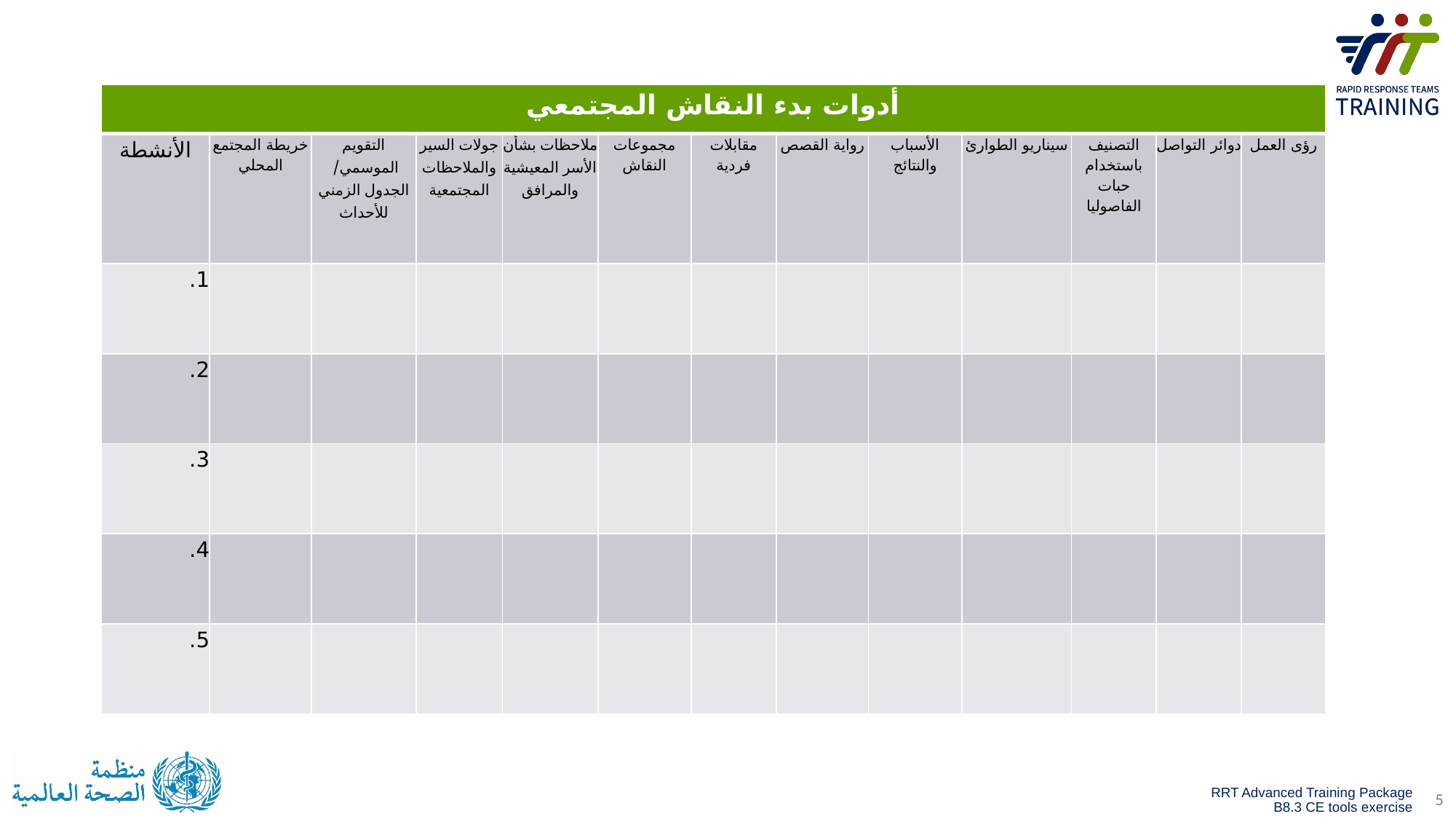

| أدوات بدء النقاش المجتمعي |  |  |  |  |  |  |  |  |  |  |  |  |
| --- | --- | --- | --- | --- | --- | --- | --- | --- | --- | --- | --- | --- |
| الأنشطة | خريطة المجتمع المحلي | التقويم الموسمي/ الجدول الزمني للأحداث | جولات السير والملاحظات المجتمعية | ملاحظات بشأن الأسر المعيشية والمرافق | مجموعات النقاش | مقابلات فردية | رواية القصص | الأسباب والنتائج | سيناريو الطوارئ | التصنيف باستخدام حبات الفاصوليا | دوائر التواصل | رؤى العمل |
| 1. |  |  |  |  |  |  |  |  |  |  |  |  |
| 2. |  |  |  |  |  |  |  |  |  |  |  |  |
| 3. |  |  |  |  |  |  |  |  |  |  |  |  |
| 4. |  |  |  |  |  |  |  |  |  |  |  |  |
| 5. |  |  |  |  |  |  |  |  |  |  |  |  |